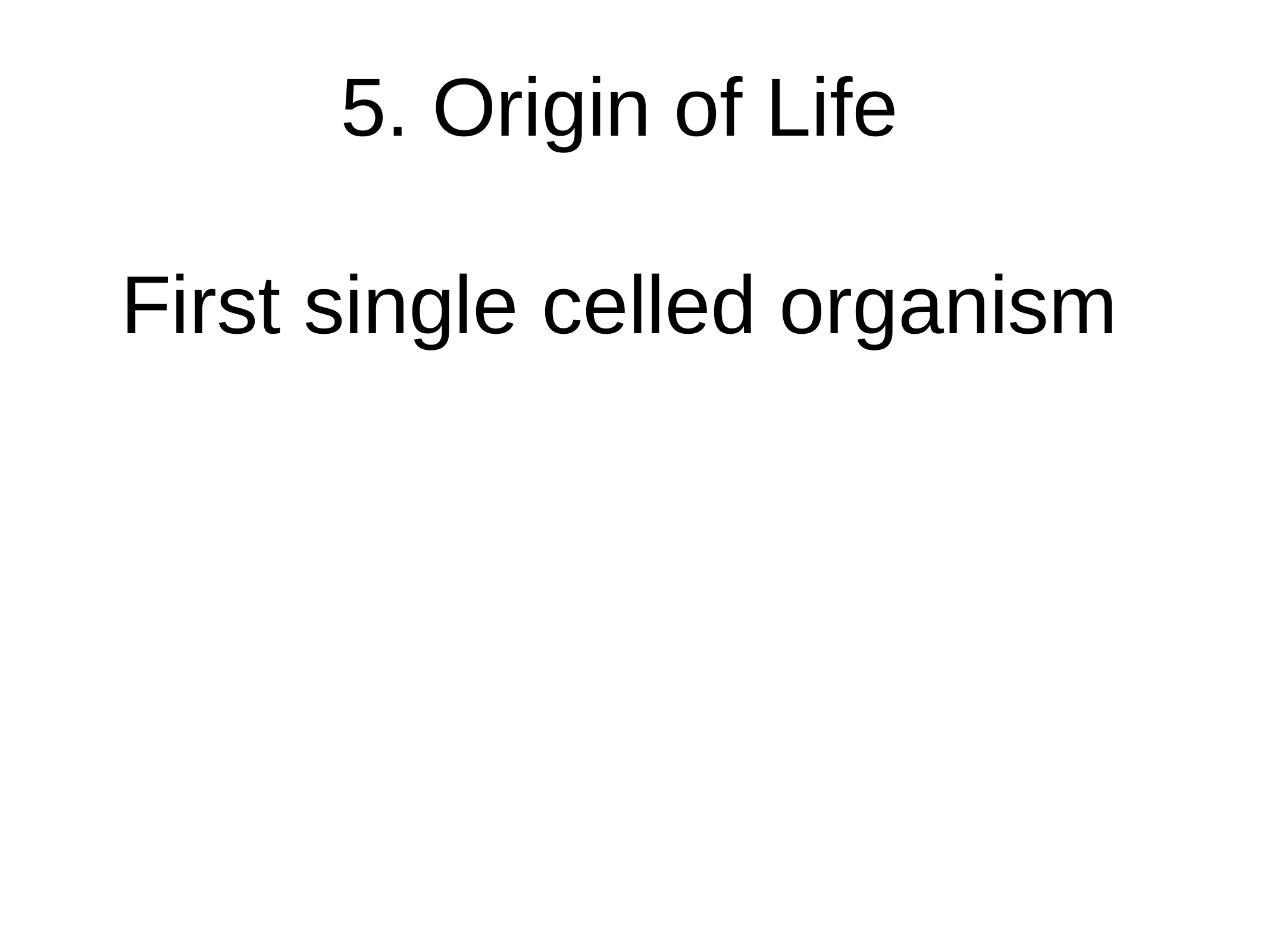

# 5. Origin of Life

First single celled organism